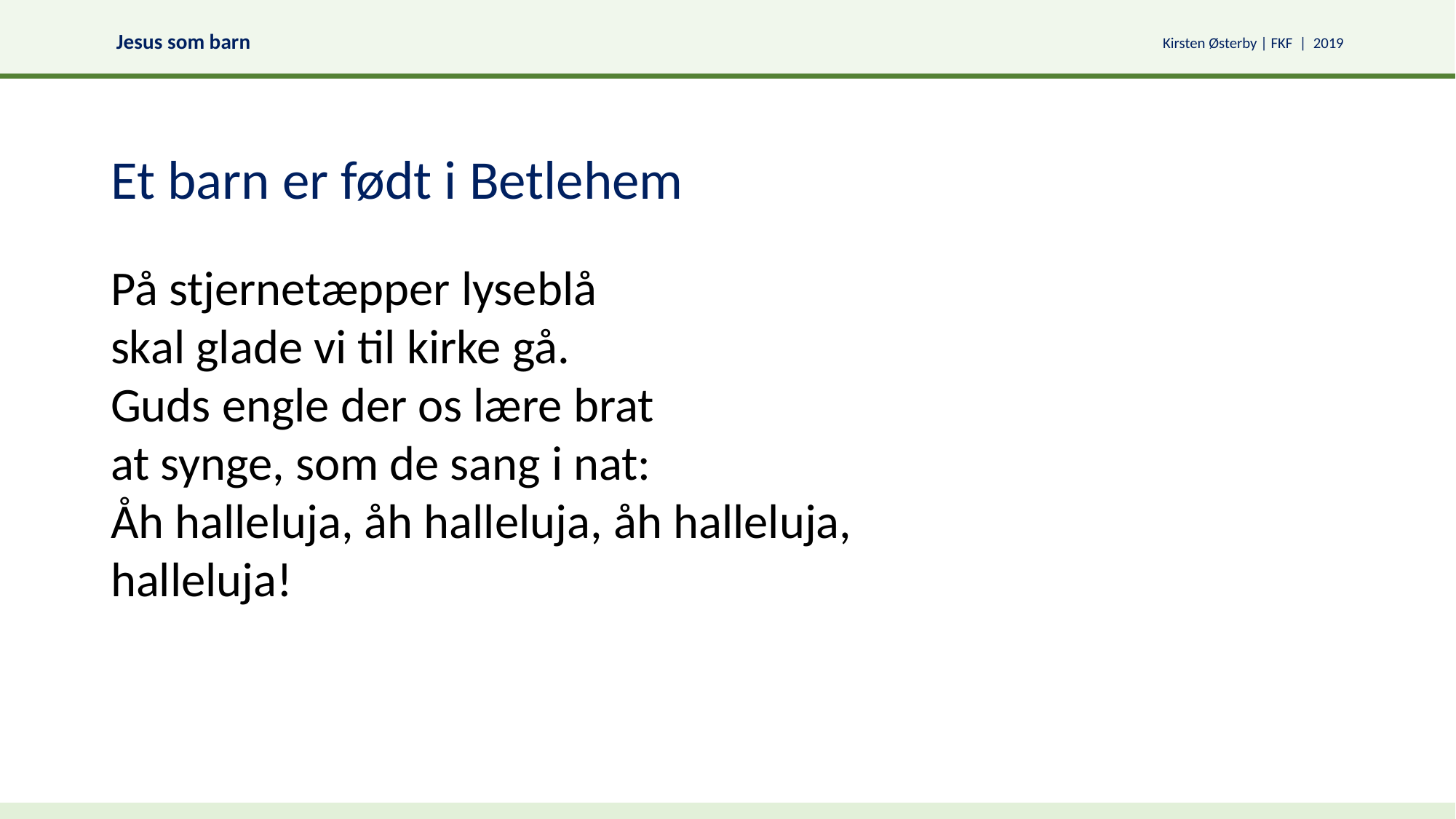

# Et barn er født i Betlehem
På stjernetæpper lyseblå
skal glade vi til kirke gå.
Guds engle der os lære brat
at synge, som de sang i nat:
Åh halleluja, åh halleluja, åh halleluja, halleluja!